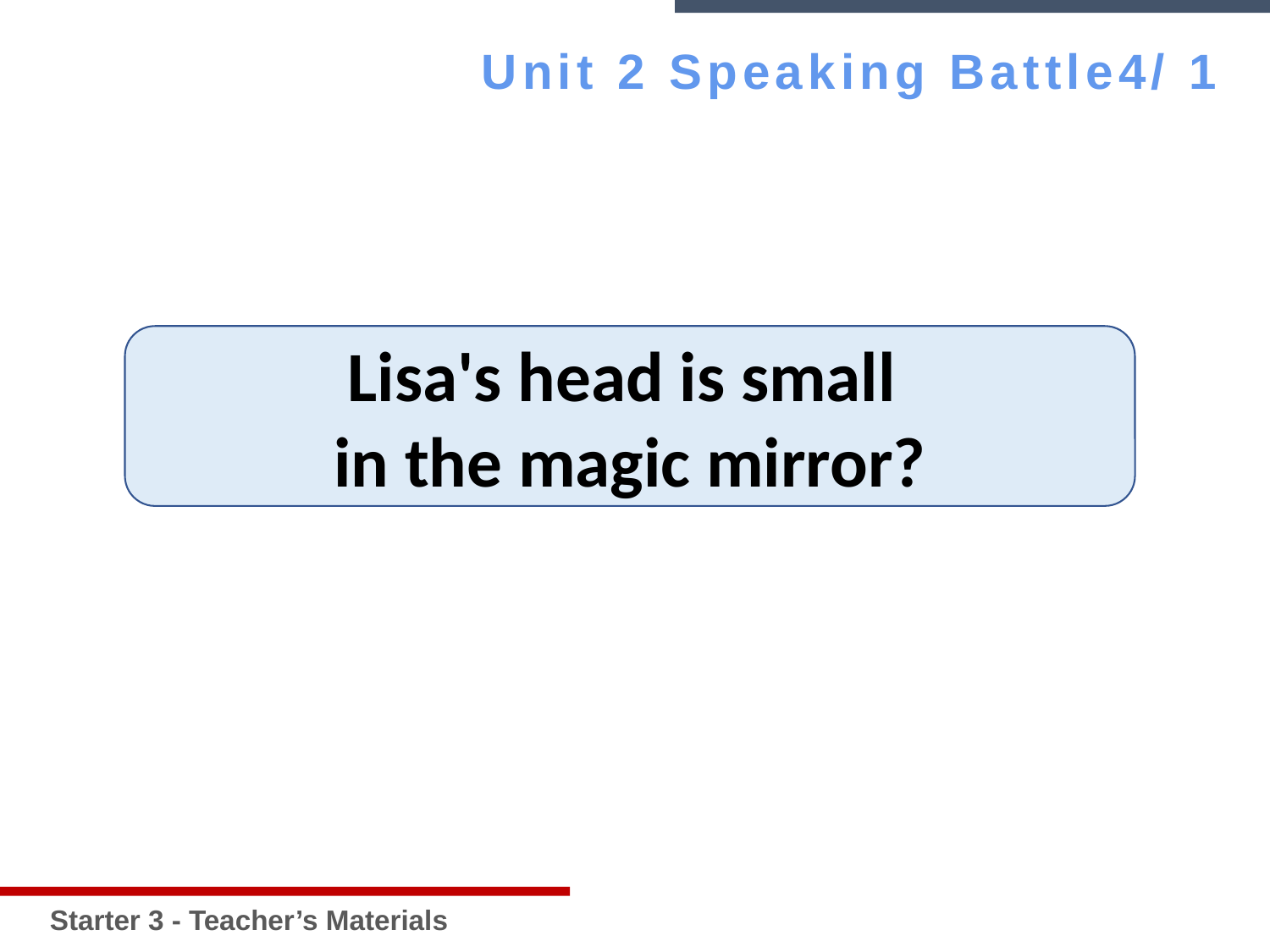

Starter 3 - Teacher’s Materials
Unit 2 Speaking Battle4/ 1
Lisa's head is small
in the magic mirror?